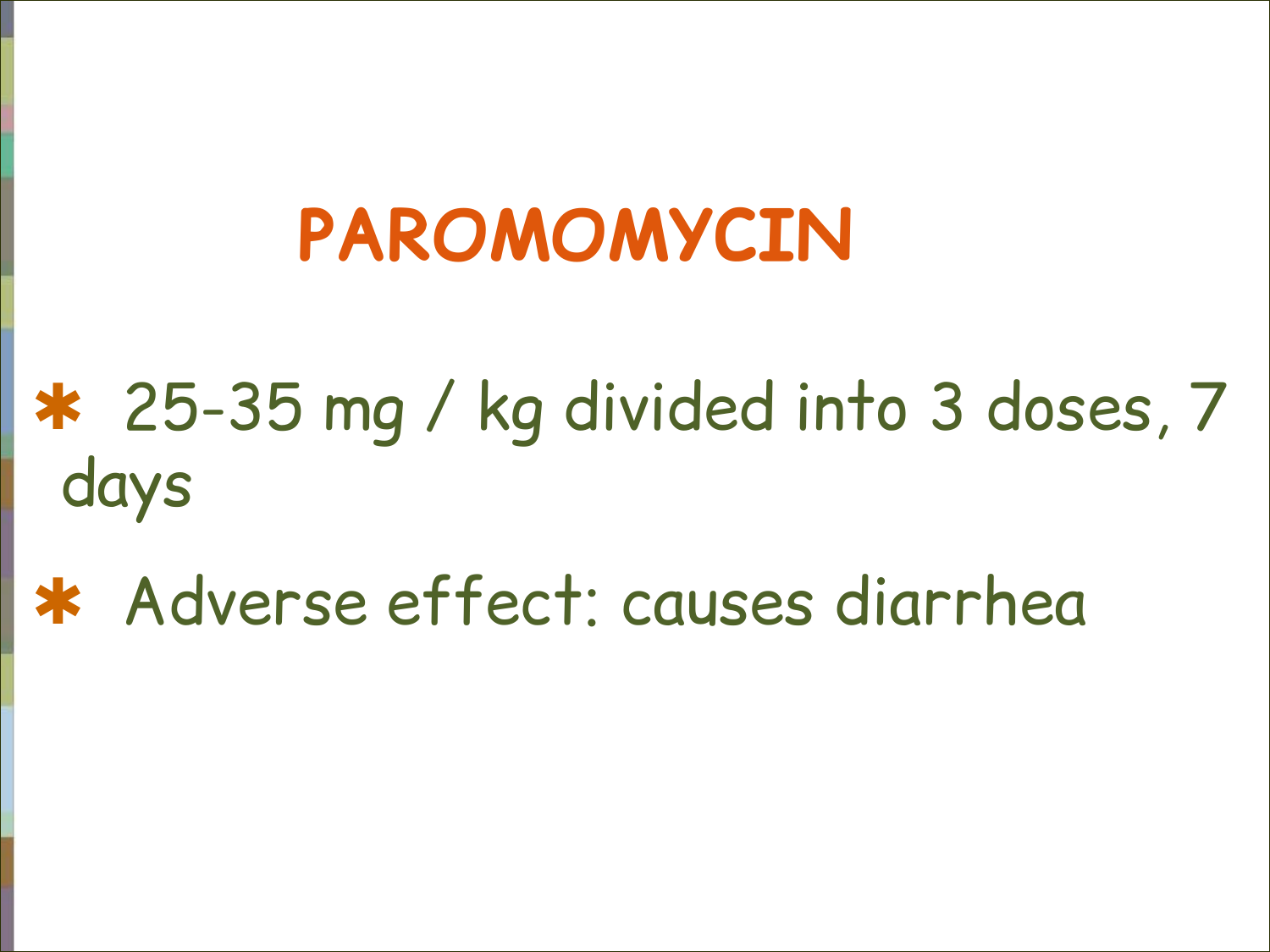

PAROMOMYCIN

 ✱  25-35 mg / kg divided into 3 doses, 7 days

 ✱  Adverse effect: causes diarrhea

#